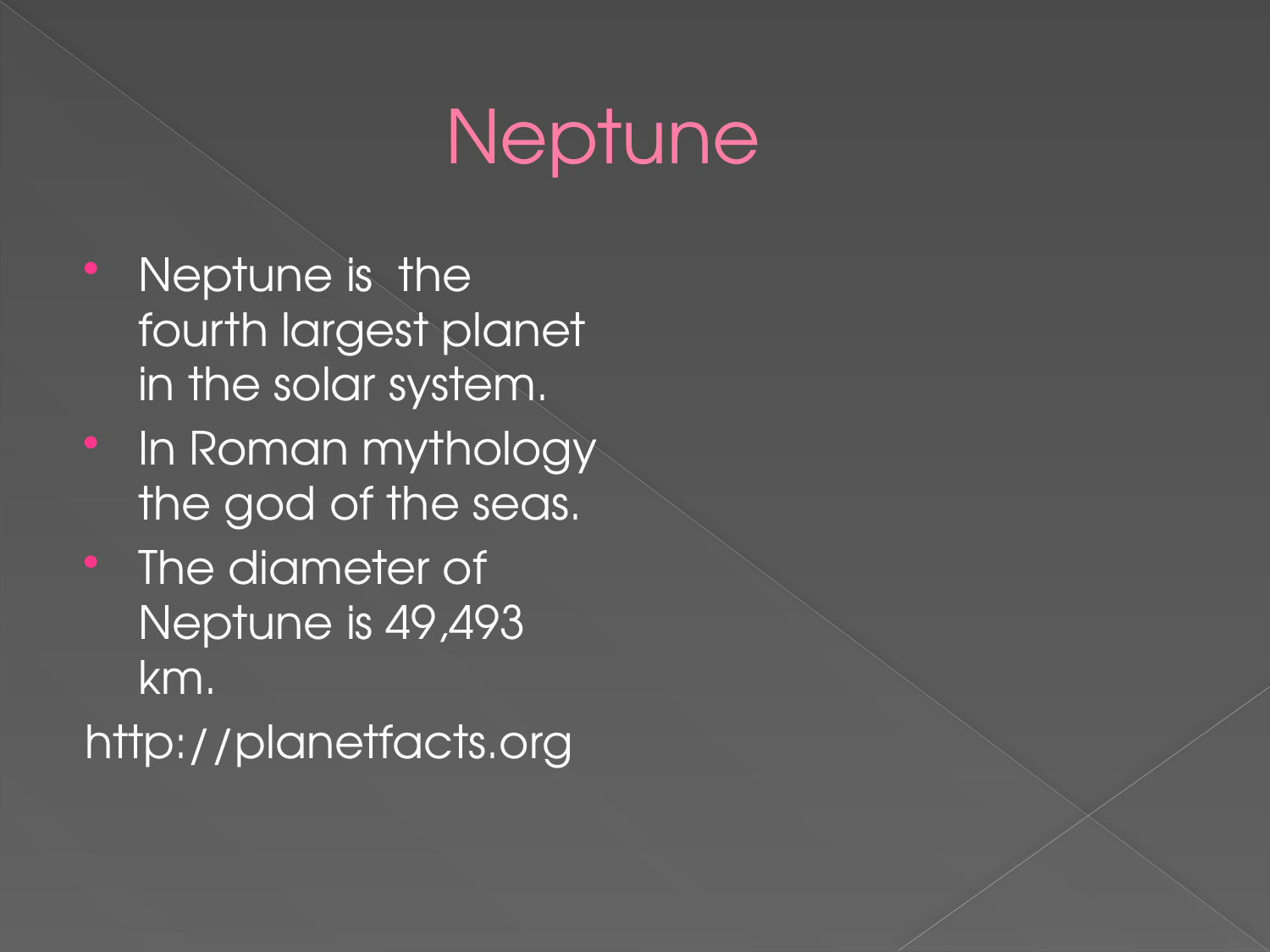

# Neptune
Neptune is  the fourth largest planet in the solar system.
In Roman mythology the god of the seas.
The diameter of Neptune is 49,493 km.
http://planetfacts.org